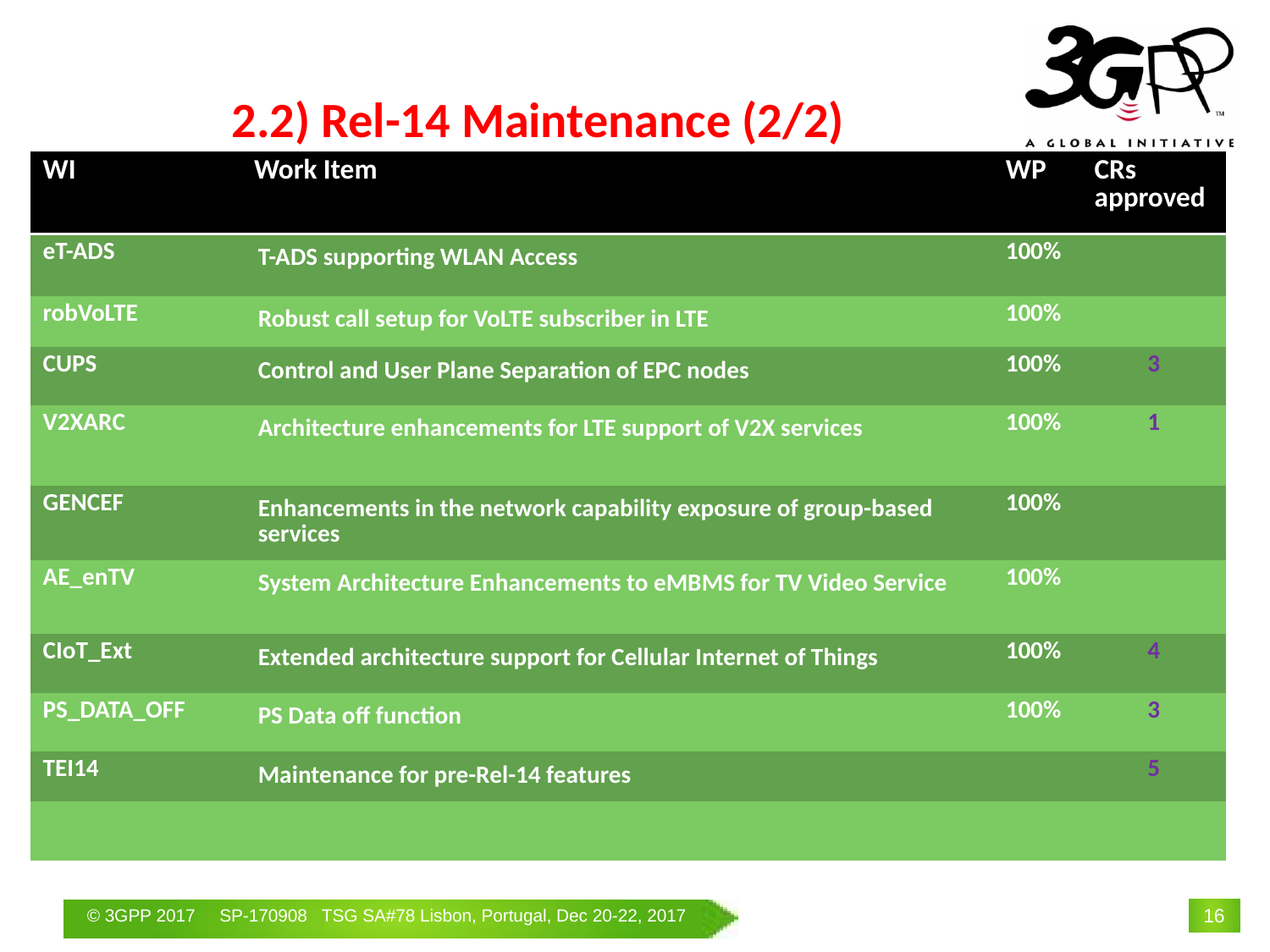

# 2.2) Rel-14 Maintenance (2/2)
| WI | Work Item | WP | CRs approved |
| --- | --- | --- | --- |
| eT-ADS | T-ADS supporting WLAN Access | 100% |  |
| robVoLTE | Robust call setup for VoLTE subscriber in LTE | 100% |  |
| CUPS | Control and User Plane Separation of EPC nodes | 100% | 3 |
| V2XARC | Architecture enhancements for LTE support of V2X services | 100% | 1 |
| GENCEF | Enhancements in the network capability exposure of group-based services | 100% |  |
| AE\_enTV | System Architecture Enhancements to eMBMS for TV Video Service | 100% |  |
| CIoT\_Ext | Extended architecture support for Cellular Internet of Things | 100% | 4 |
| PS\_DATA\_OFF | PS Data off function | 100% | 3 |
| TEI14 | Maintenance for pre-Rel-14 features |  | 5 |
|  |  |  |  |